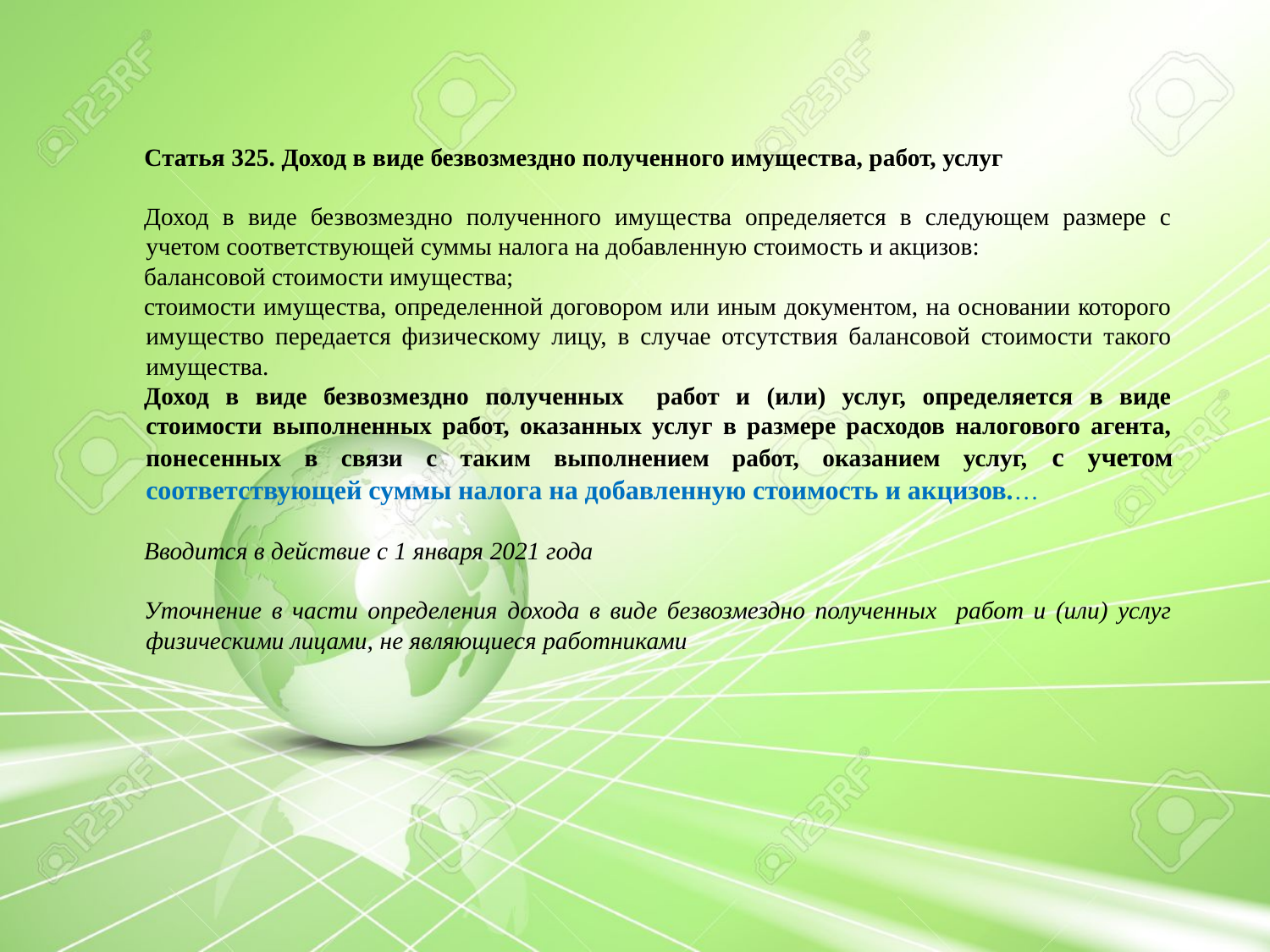

Статья 325. Доход в виде безвозмездно полученного имущества, работ, услуг

Доход в виде безвозмездно полученного имущества определяется в следующем размере с учетом соответствующей суммы налога на добавленную стоимость и акцизов:
балансовой стоимости имущества;
стоимости имущества, определенной договором или иным документом, на основании которого имущество передается физическому лицу, в случае отсутствия балансовой стоимости такого имущества.
Доход в виде безвозмездно полученных  работ и (или) услуг, определяется в виде стоимости выполненных работ, оказанных услуг в размере расходов налогового агента, понесенных в связи с таким выполнением работ, оказанием услуг, с учетом соответствующей суммы налога на добавленную стоимость и акцизов.…

Вводится в действие с 1 января 2021 года

Уточнение в части определения дохода в виде безвозмездно полученных  работ и (или) услуг физическими лицами, не являющиеся работниками